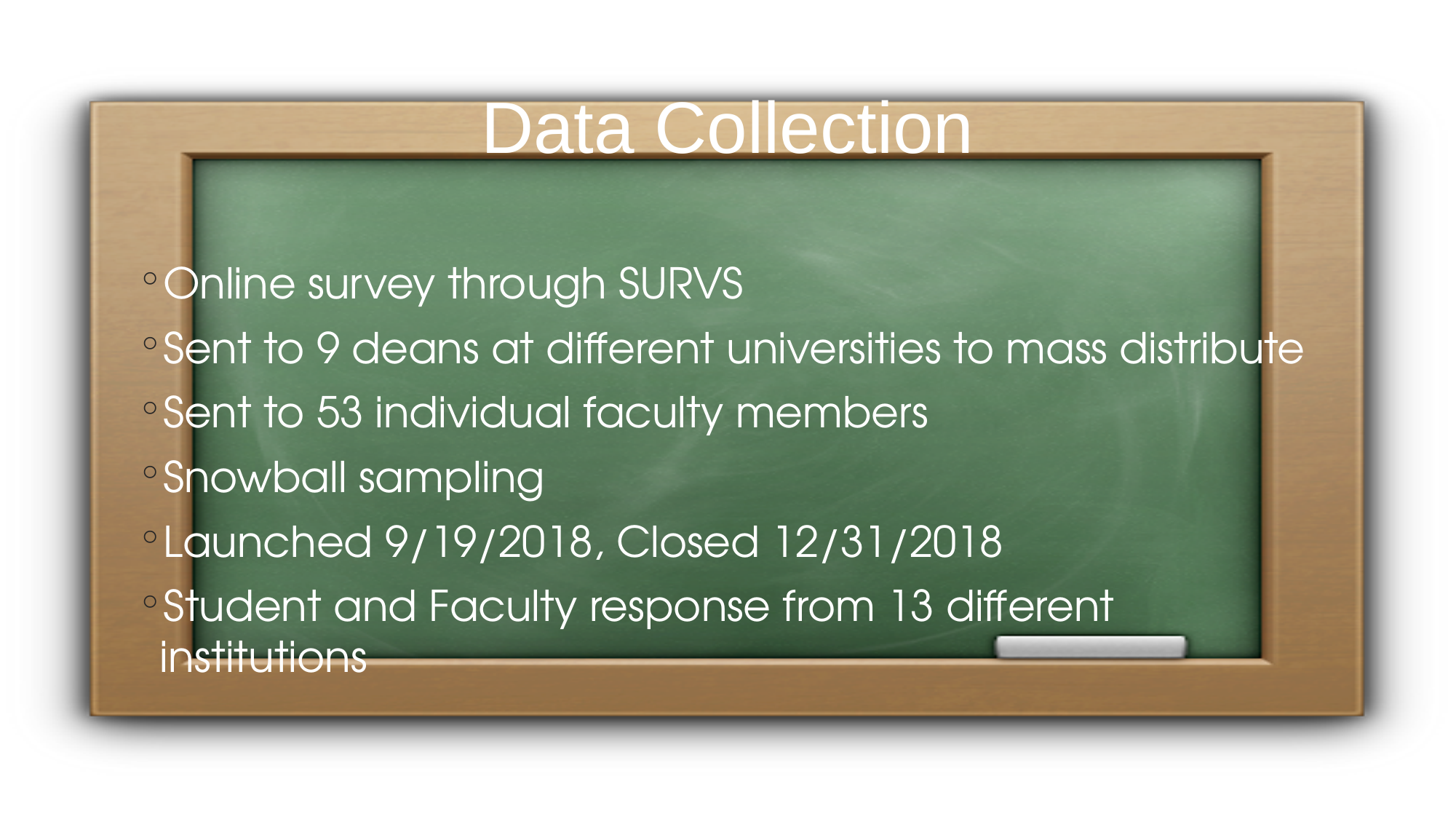

# Data Collection
Online survey through SURVS
Sent to 9 deans at different universities to mass distribute
Sent to 53 individual faculty members
Snowball sampling
Launched 9/19/2018, Closed 12/31/2018
Student and Faculty response from 13 different institutions